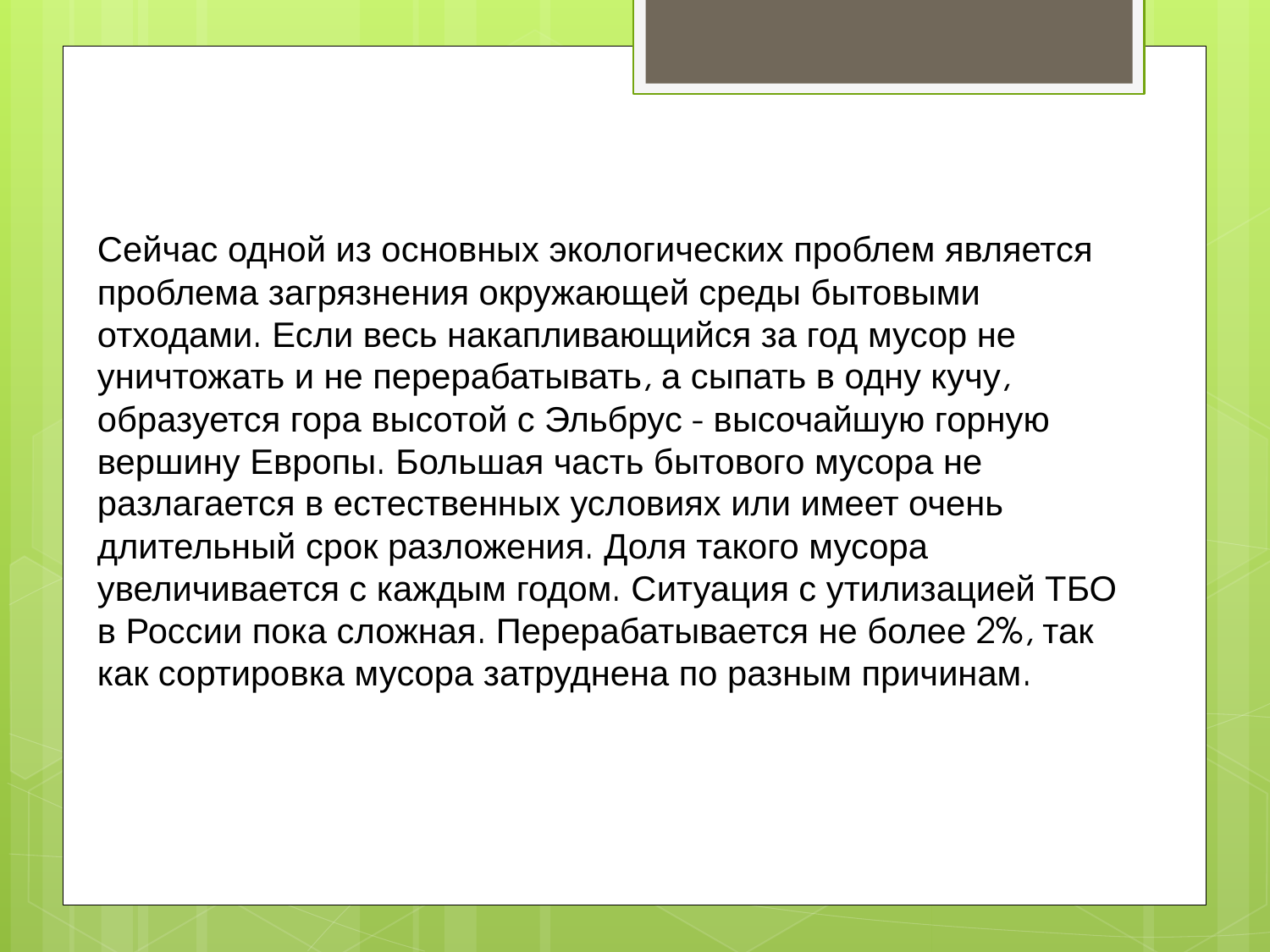

Сейчас одной из основных экологических проблем является проблема загрязнения окружающей среды бытовыми отходами. Если весь накапливающийся за год мусор не уничтожать и не перерабатывать, а сыпать в одну кучу, образуется гора высотой с Эльбрус - высочайшую горную вершину Европы. Большая часть бытового мусора не разлагается в естественных условиях или имеет очень длительный срок разложения. Доля такого мусора увеличивается с каждым годом. Ситуация с утилизацией ТБО в России пока сложная. Перерабатывается не более 2%, так как сортировка мусора затруднена по разным причинам.